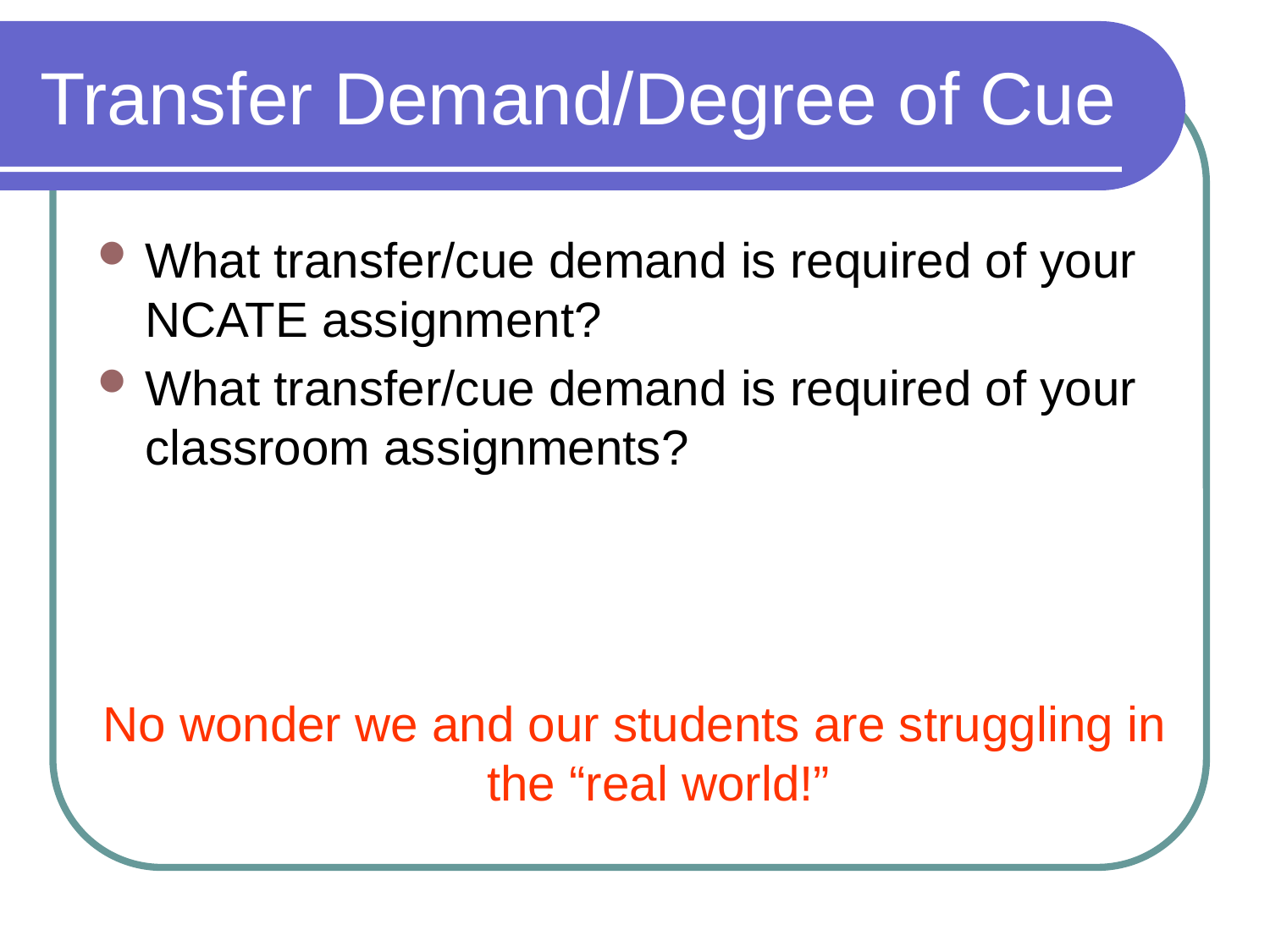

# Transfer Demand/Degree of Cue
What transfer/cue demand is required of your NCATE assignment?
What transfer/cue demand is required of your classroom assignments?

No wonder we and our students are struggling in the “real world!”